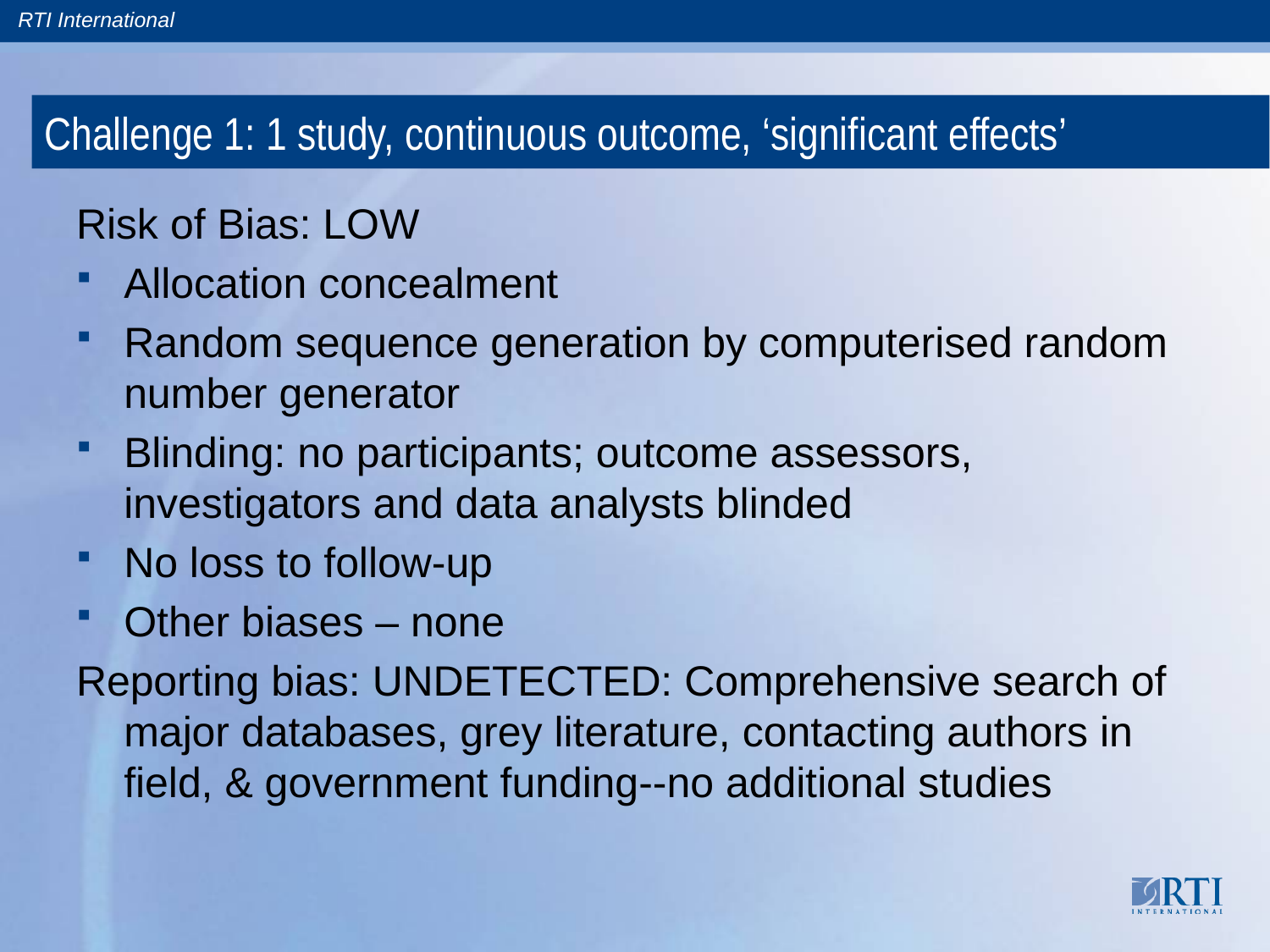

# Challenge 1: 1 study, continuous outcome, ‘significant effects’
Risk of Bias: LOW
Allocation concealment
Random sequence generation by computerised random number generator
Blinding: no participants; outcome assessors, investigators and data analysts blinded
No loss to follow-up
Other biases – none
Reporting bias: UNDETECTED: Comprehensive search of major databases, grey literature, contacting authors in field, & government funding--no additional studies